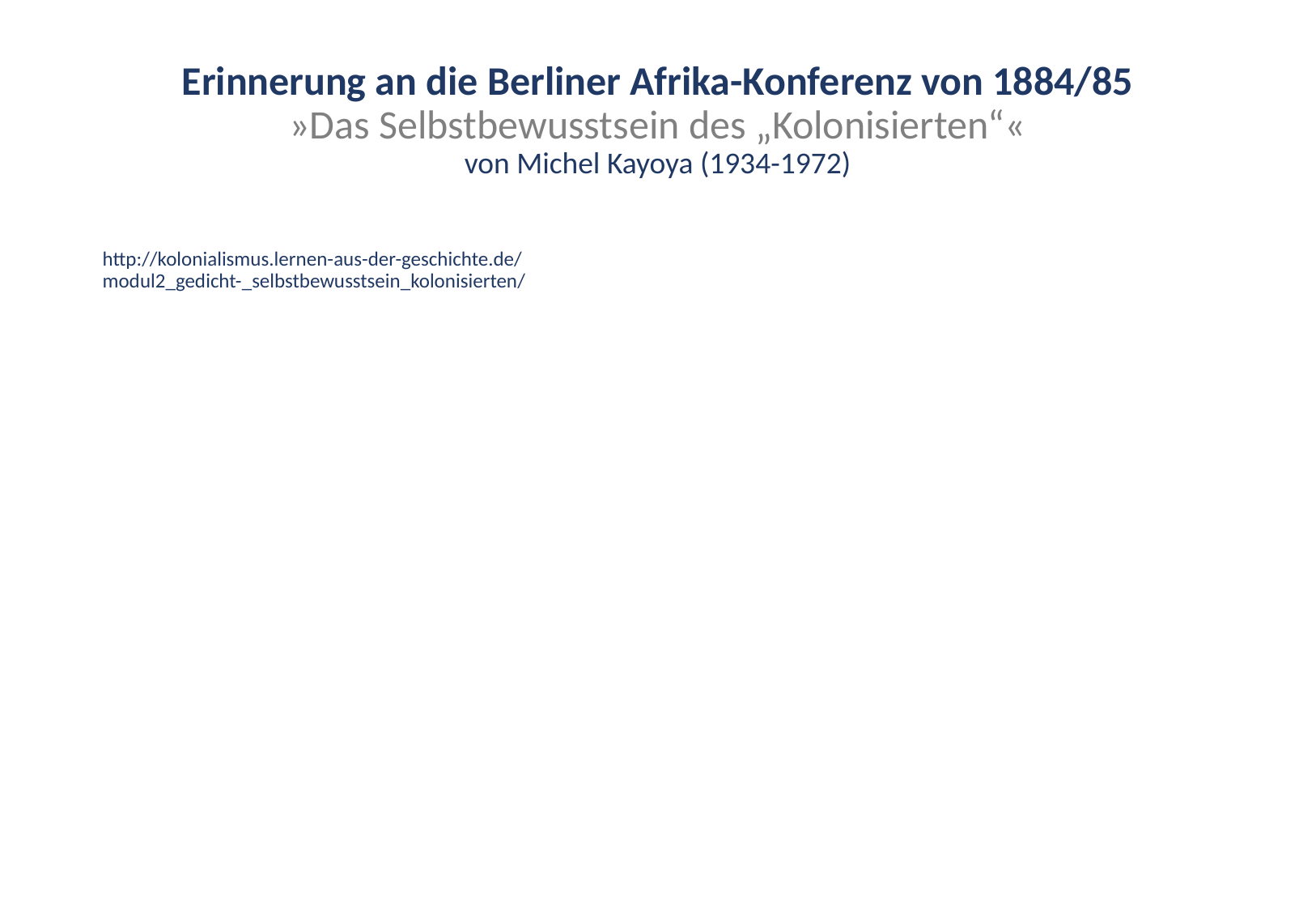

# Erinnerung an die Berliner Afrika-Konferenz von 1884/85 »Das Selbstbewusstsein des „Kolonisierten“« von Michel Kayoya (1934-1972)
http://kolonialismus.lernen-aus-der-geschichte.de/modul2_gedicht-_selbstbewusstsein_kolonisierten/